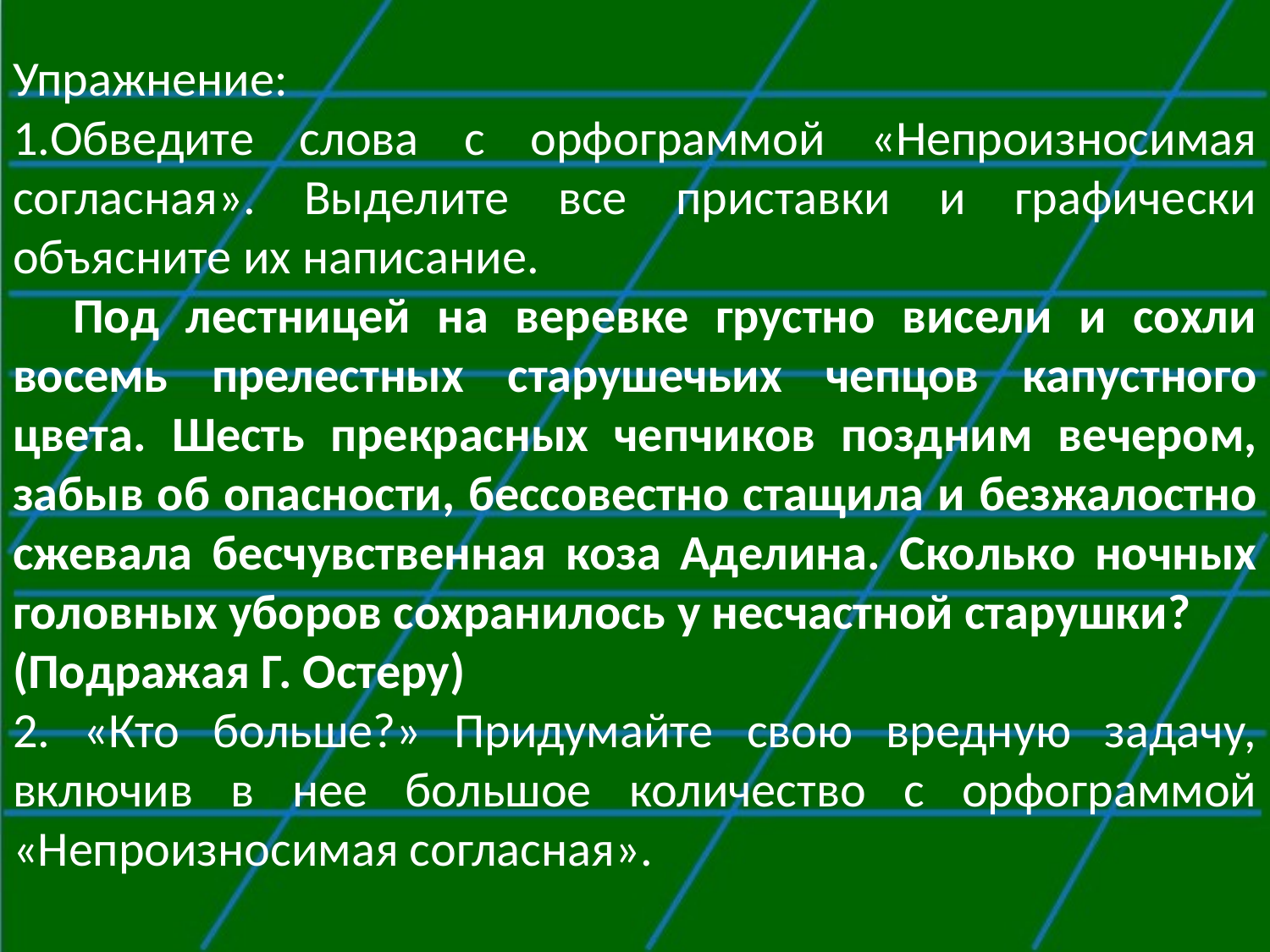

Упражнение:
1.Обведите слова с орфограммой «Непроизносимая согласная». Выделите все приставки и графически объясните их написание.
    Под лестницей на веревке грустно висели и сохли восемь прелестных старушечьих чепцов капустного цвета. Шесть прекрасных чепчиков поздним вечером, забыв об опасности, бессовестно стащила и безжалостно сжевала бесчувственная коза Аделина. Сколько ночных головных уборов сохранилось у несчастной старушки?
(Подражая Г. Остеру)
2. «Кто больше?» Придумайте свою вредную задачу, включив в нее большое количество с орфограммой «Непроизносимая согласная».